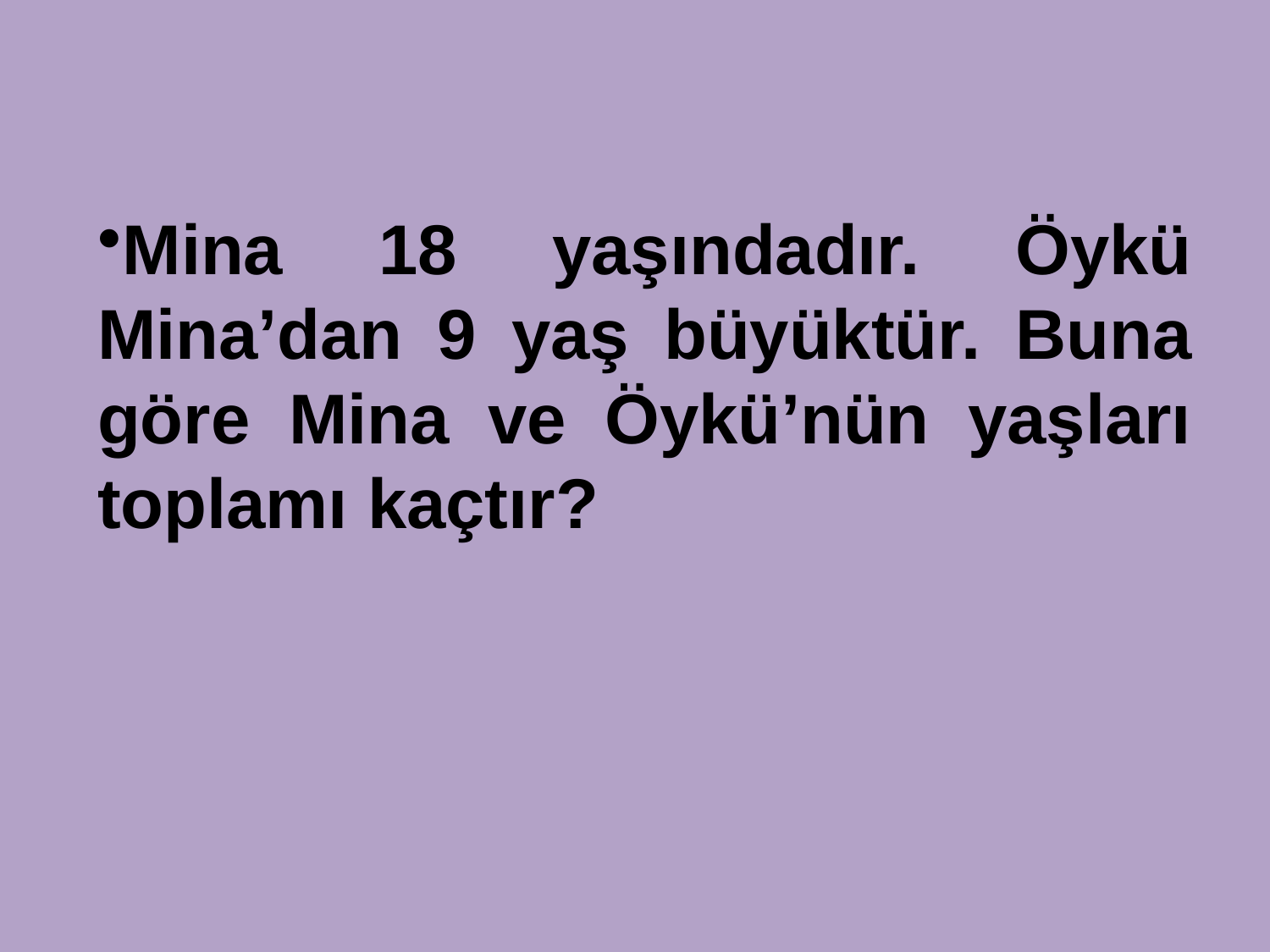

Mina 18 yaşındadır. Öykü Mina’dan 9 yaş büyüktür. Buna göre Mina ve Öykü’nün yaşları toplamı kaçtır?